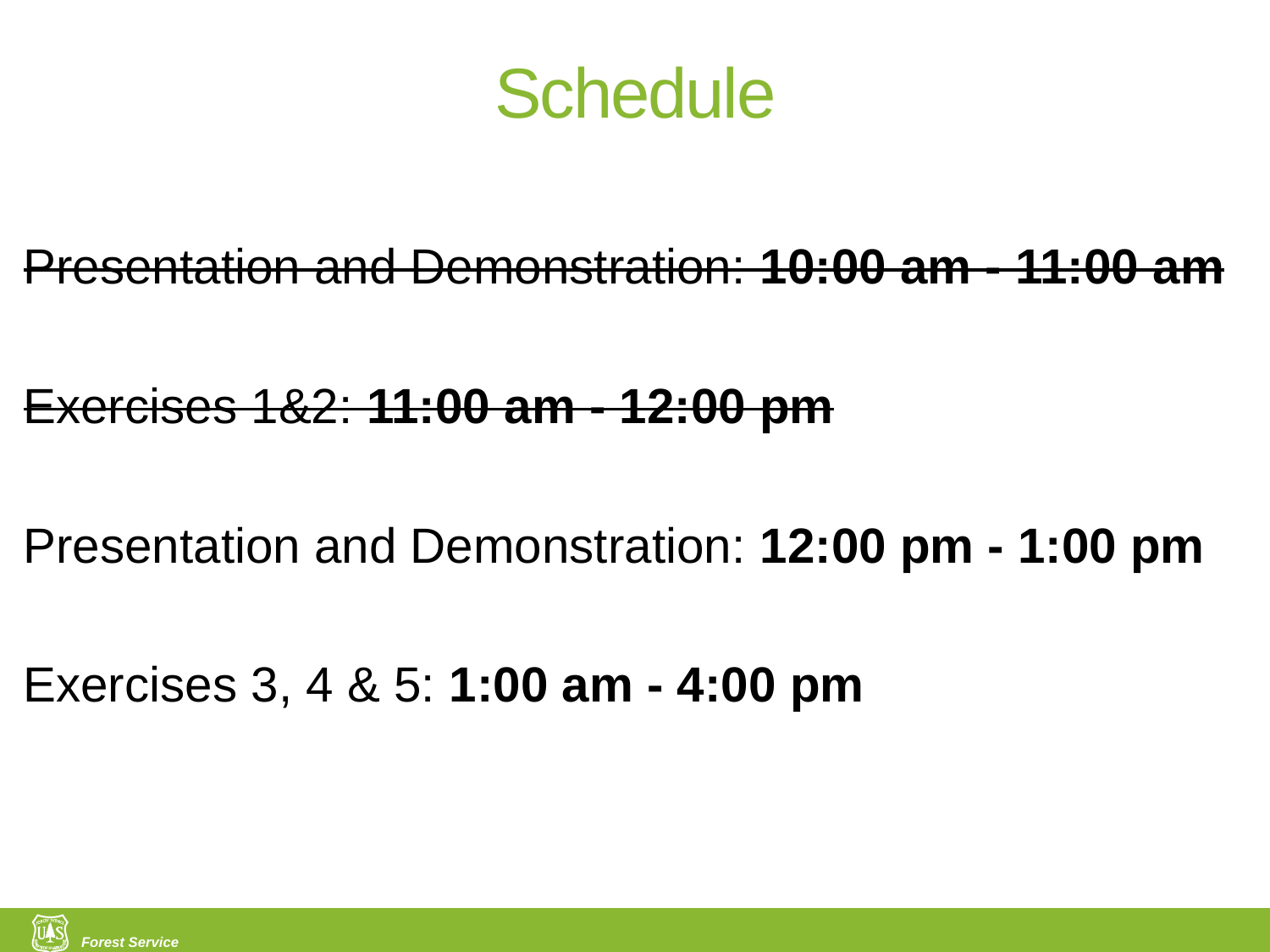

# Schedule
Presentation and Demonstration: 10:00 am - 11:00 am
Exercises 1&2: 11:00 am - 12:00 pm
Presentation and Demonstration: 12:00 pm - 1:00 pm
Exercises 3, 4 & 5: 1:00 am - 4:00 pm